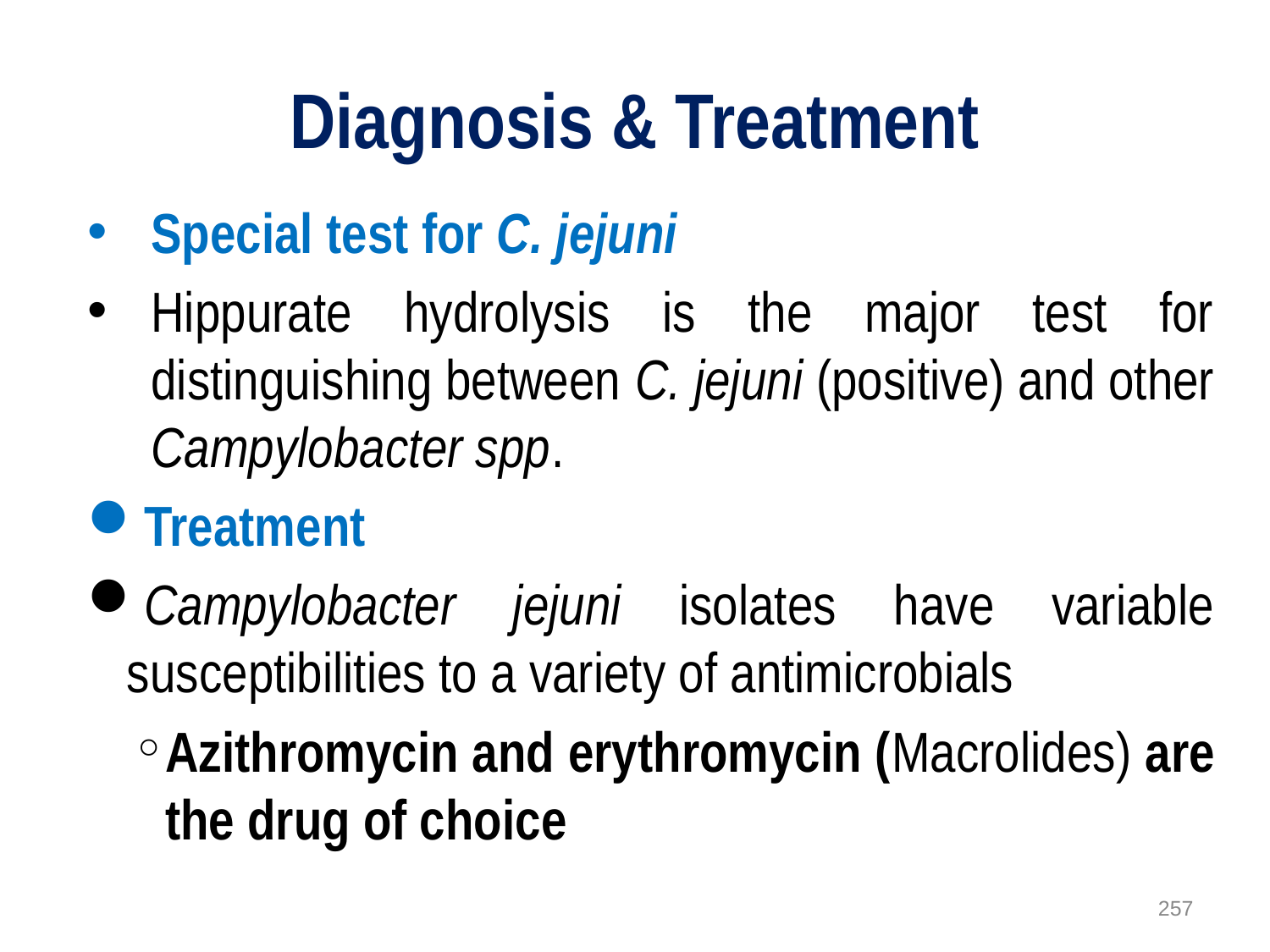

# Diagnosis & Treatment
Special test for C. jejuni
Hippurate hydrolysis is the major test for distinguishing between C. jejuni (positive) and other Campylobacter spp.
Treatment
Campylobacter jejuni isolates have variable susceptibilities to a variety of antimicrobials
Azithromycin and erythromycin (Macrolides) are the drug of choice

257